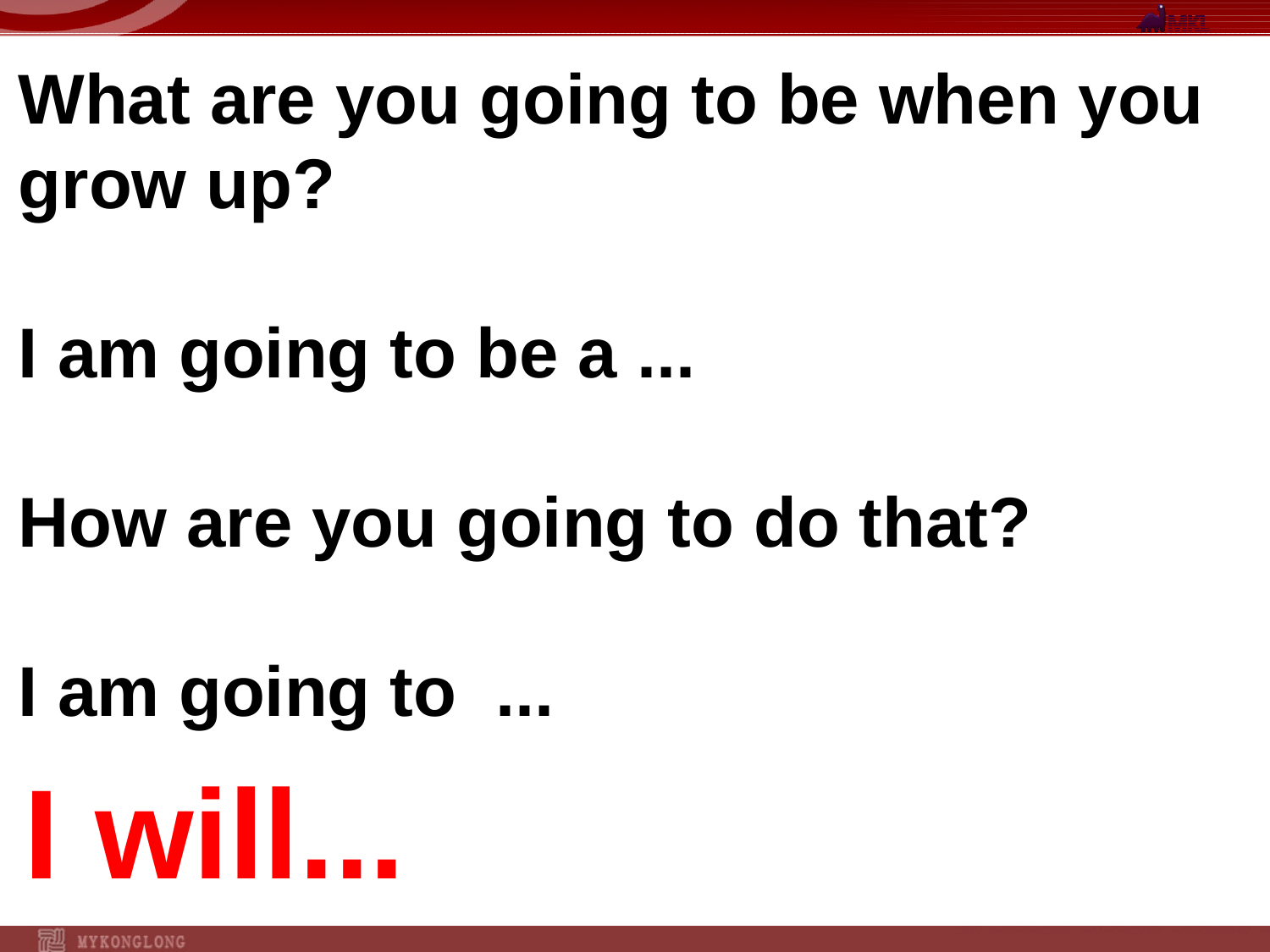

What are you going to be when you grow up?

I am going to be a ...

How are you going to do that?

I am going to  ...
I will...